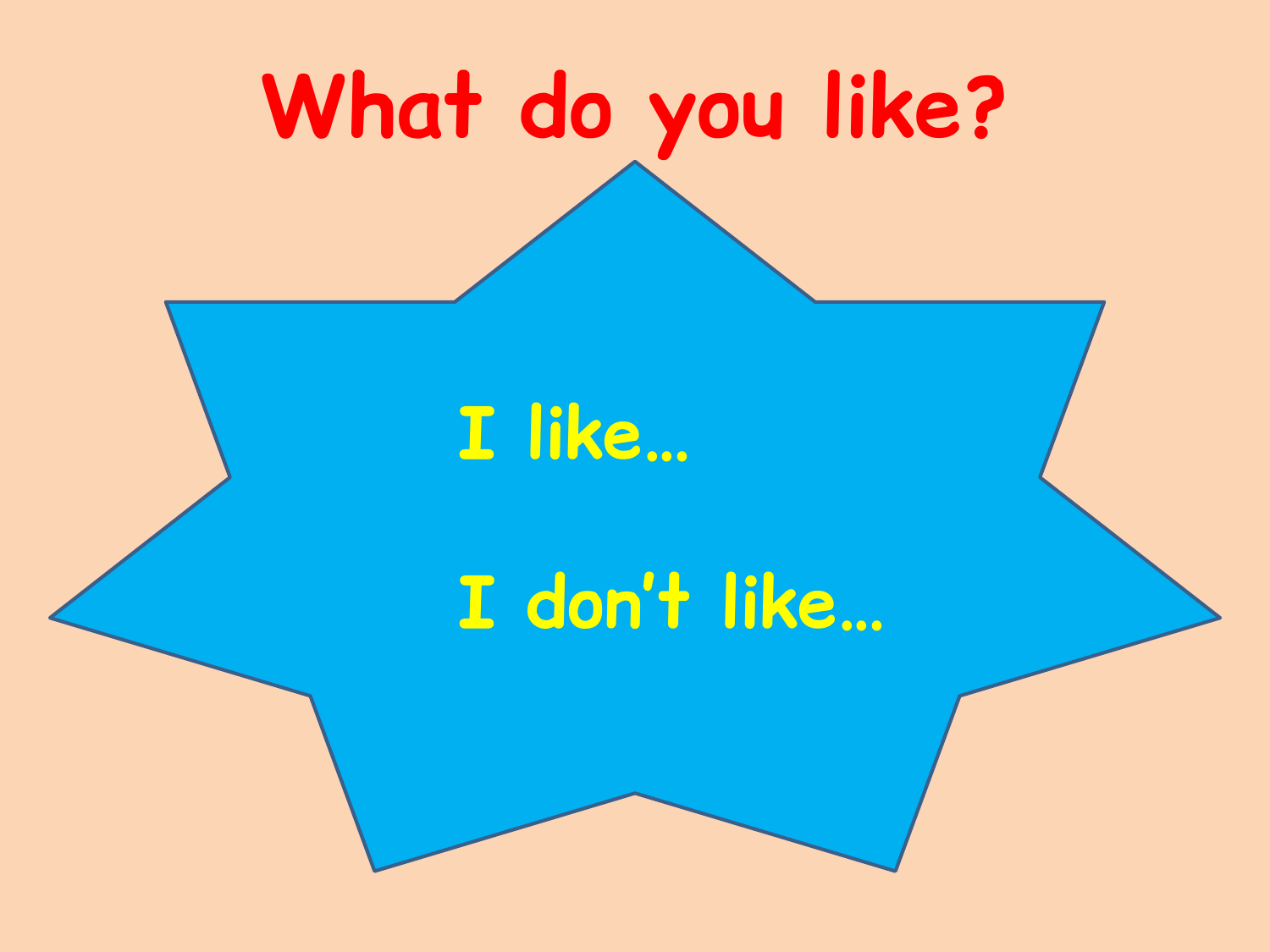

What do you like?

I like…

I don’t like…